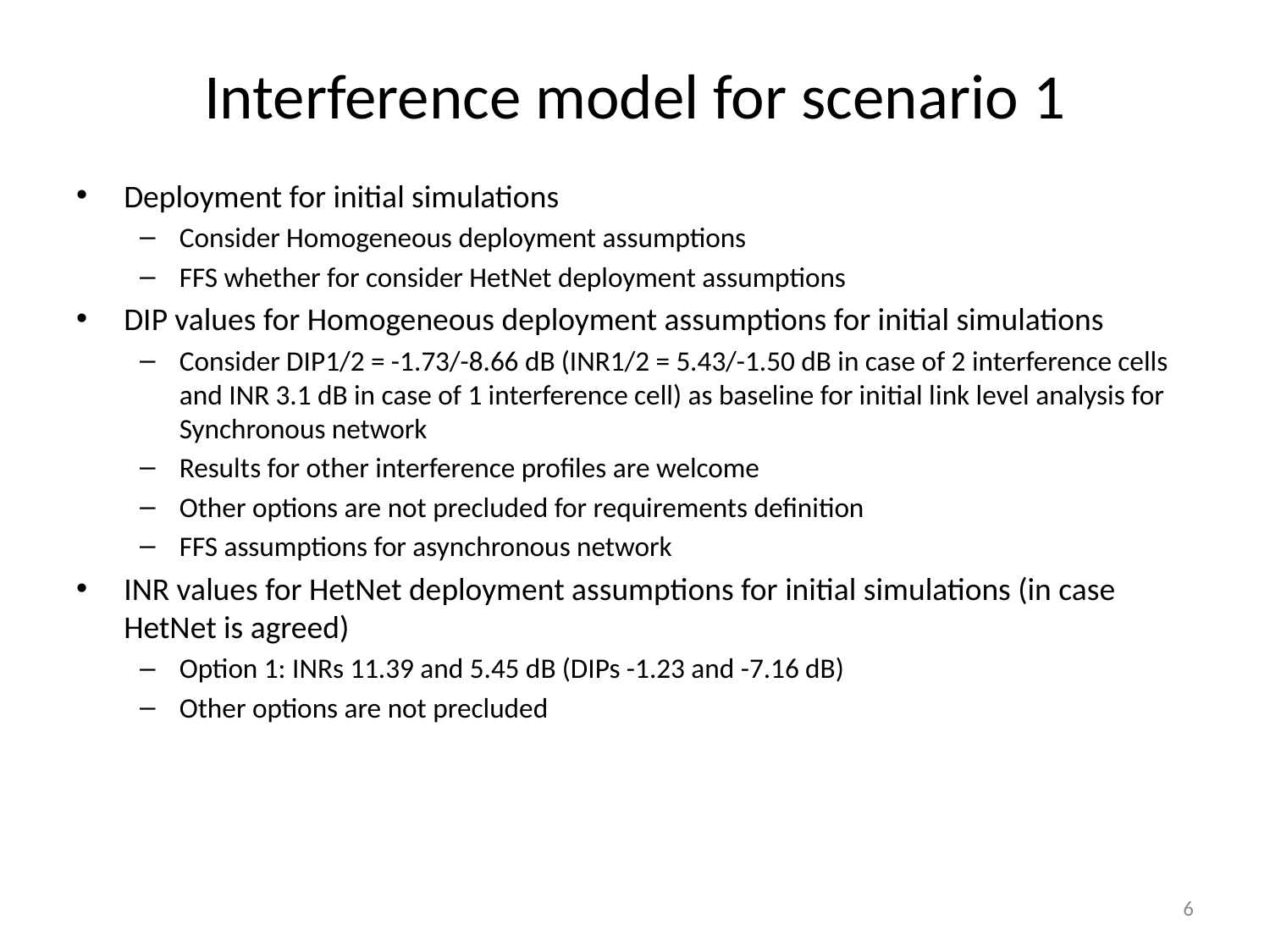

# Interference model for scenario 1
Deployment for initial simulations
Consider Homogeneous deployment assumptions
FFS whether for consider HetNet deployment assumptions
DIP values for Homogeneous deployment assumptions for initial simulations
Consider DIP1/2 = -1.73/-8.66 dB (INR1/2 = 5.43/-1.50 dB in case of 2 interference cells and INR 3.1 dB in case of 1 interference cell) as baseline for initial link level analysis for Synchronous network
Results for other interference profiles are welcome
Other options are not precluded for requirements definition
FFS assumptions for asynchronous network
INR values for HetNet deployment assumptions for initial simulations (in case HetNet is agreed)
Option 1: INRs 11.39 and 5.45 dB (DIPs -1.23 and -7.16 dB)
Other options are not precluded
6